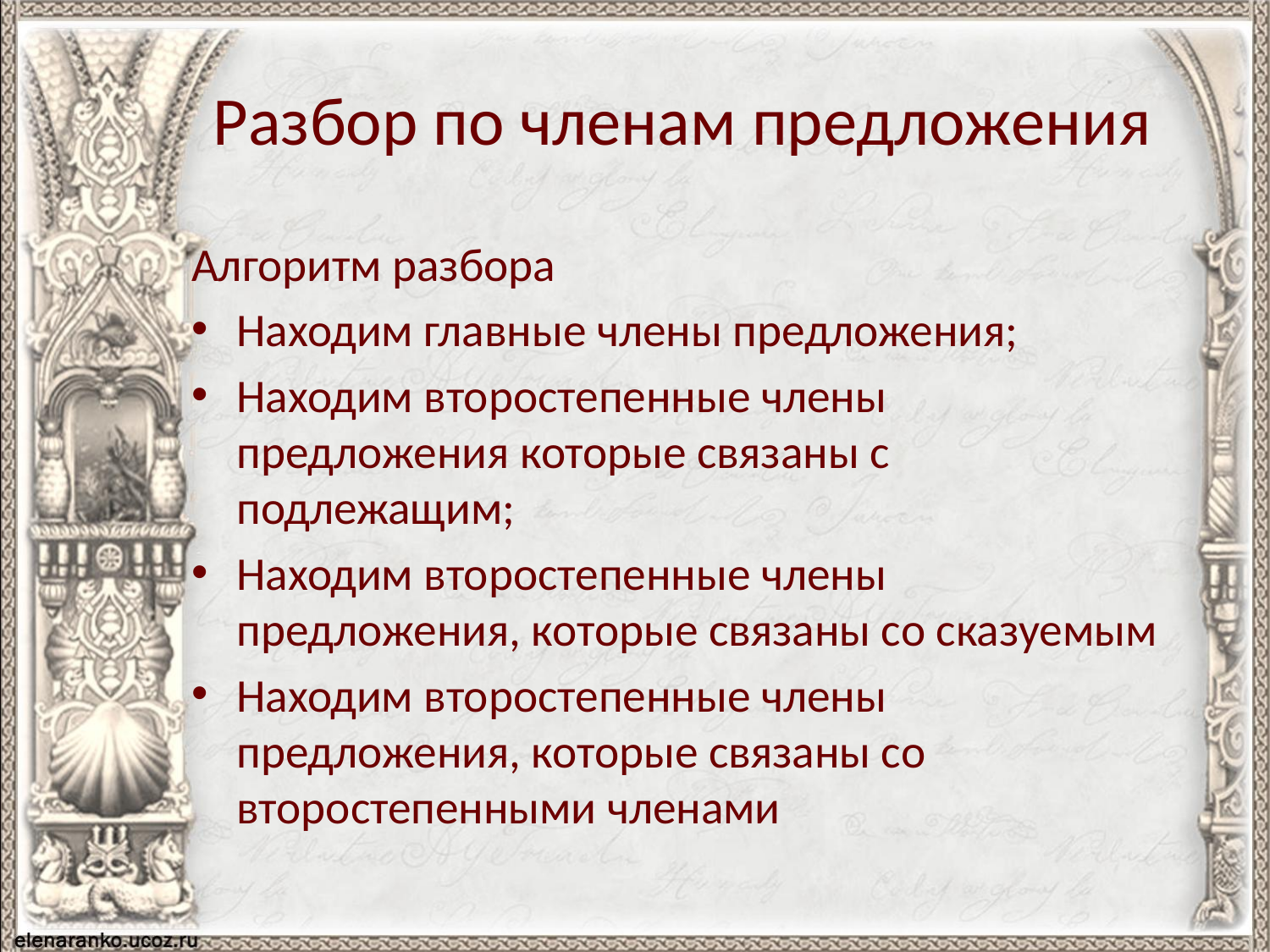

# Разбор по членам предложения
Алгоритм разбора
Находим главные члены предложения;
Находим второстепенные члены предложения которые связаны с подлежащим;
Находим второстепенные члены предложения, которые связаны со сказуемым
Находим второстепенные члены предложения, которые связаны со второстепенными членами